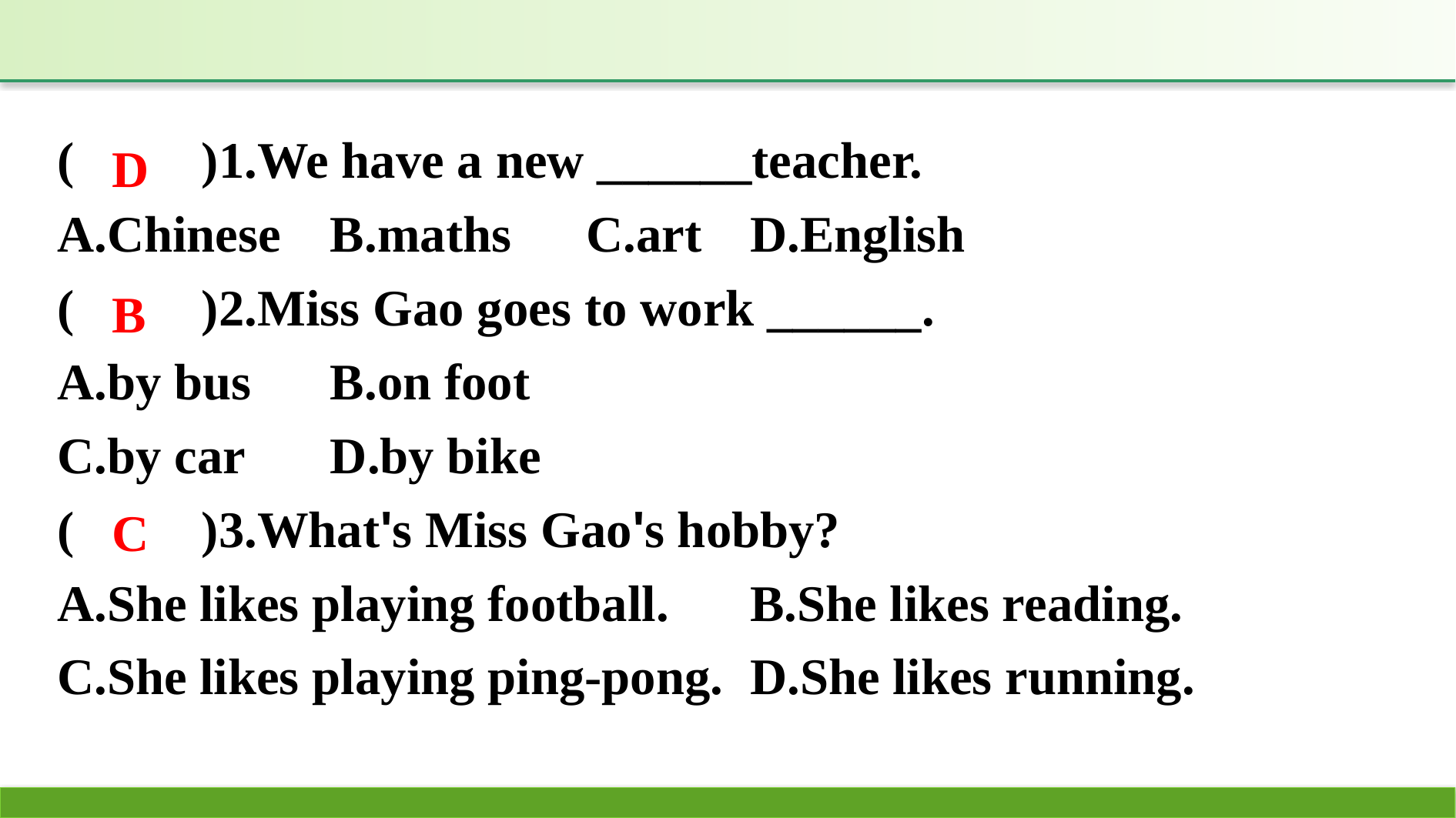

(　　)1.We have a new ______teacher.
A.Chinese	B.maths	C.art	D.English
(　　)2.Miss Gao goes to work ______.
A.by bus	B.on foot
C.by car	D.by bike
(　　)3.What's Miss Gao's hobby?
A.She likes playing football. 	B.She likes reading.
C.She likes playing ping-pong. 	D.She likes running.
D
B
C